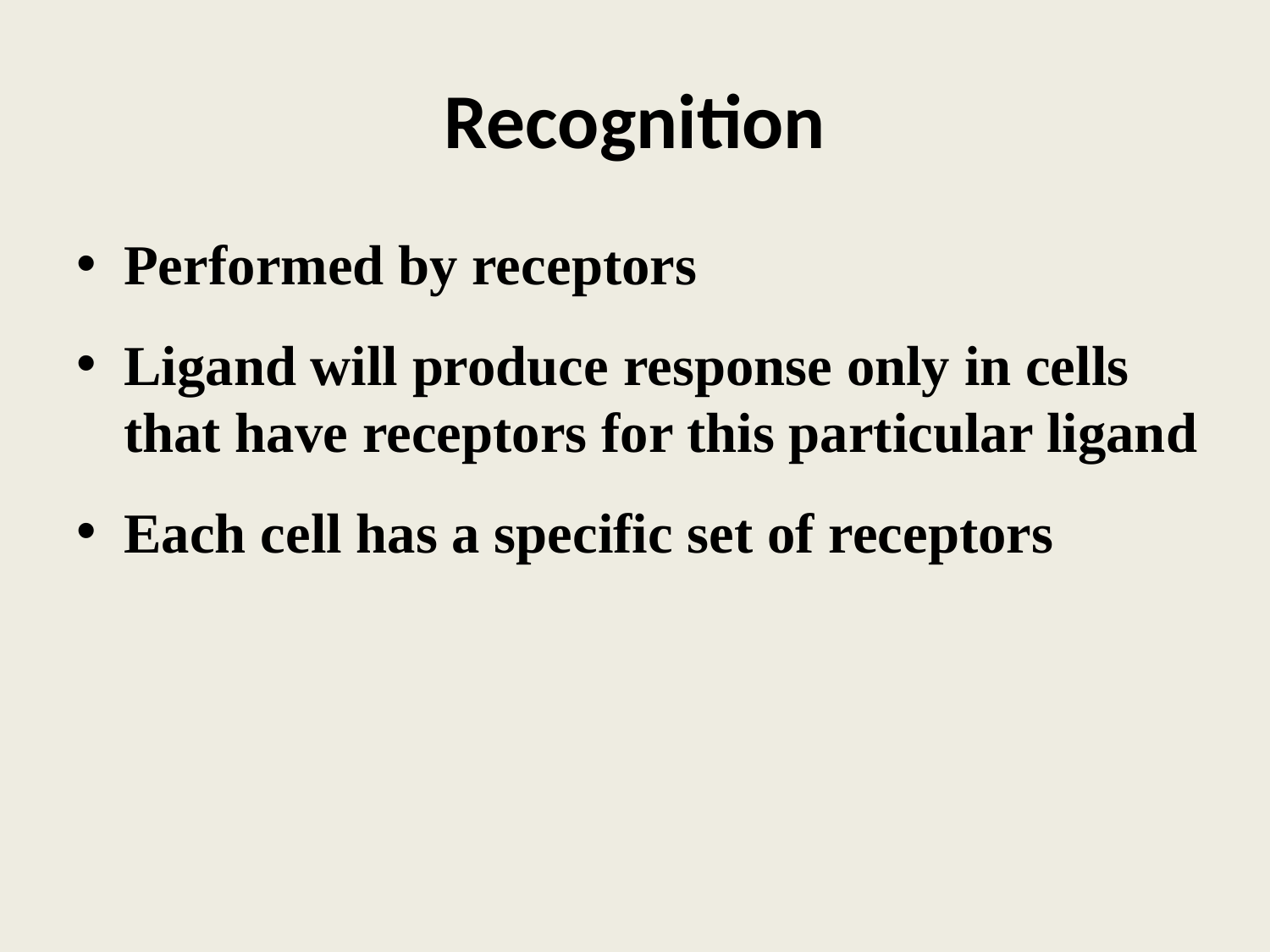

# Recognition
Performed by receptors
Ligand will produce response only in cells that have receptors for this particular ligand
Each cell has a specific set of receptors